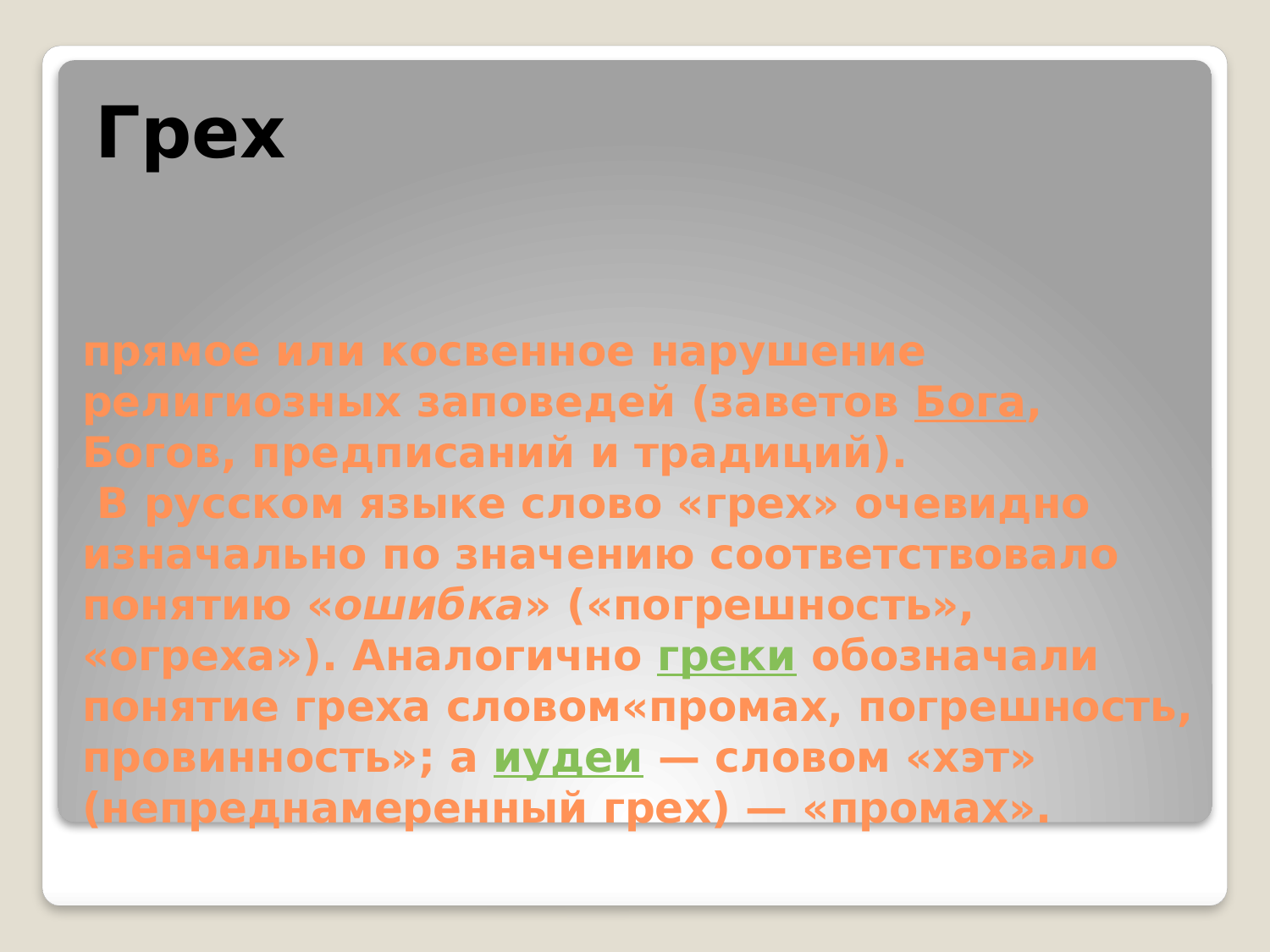

Грех
# прямое или косвенное нарушение религиозных заповедей (заветов Бога, Богов, предписаний и традиций). В русском языке слово «грех» очевидно изначально по значению соответствовало понятию «ошибка» («погрешность», «огреха»). Аналогично греки обозначали понятие греха словом«промах, погрешность, провинность»; а иудеи — словом «хэт» (непреднамеренный грех) — «промах».